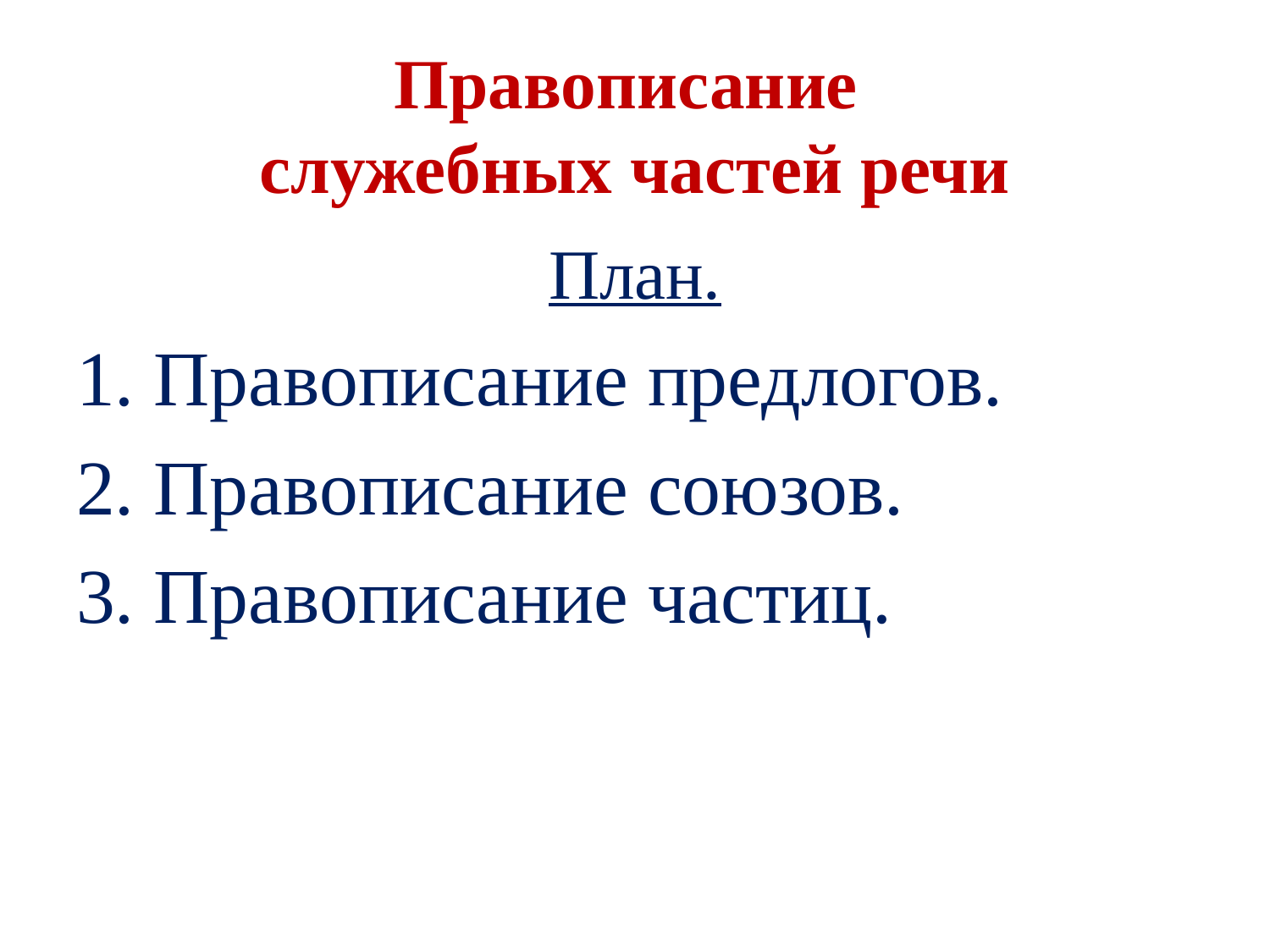

# Правописание служебных частей речи
План.
1. Правописание предлогов.
2. Правописание союзов.
3. Правописание частиц.